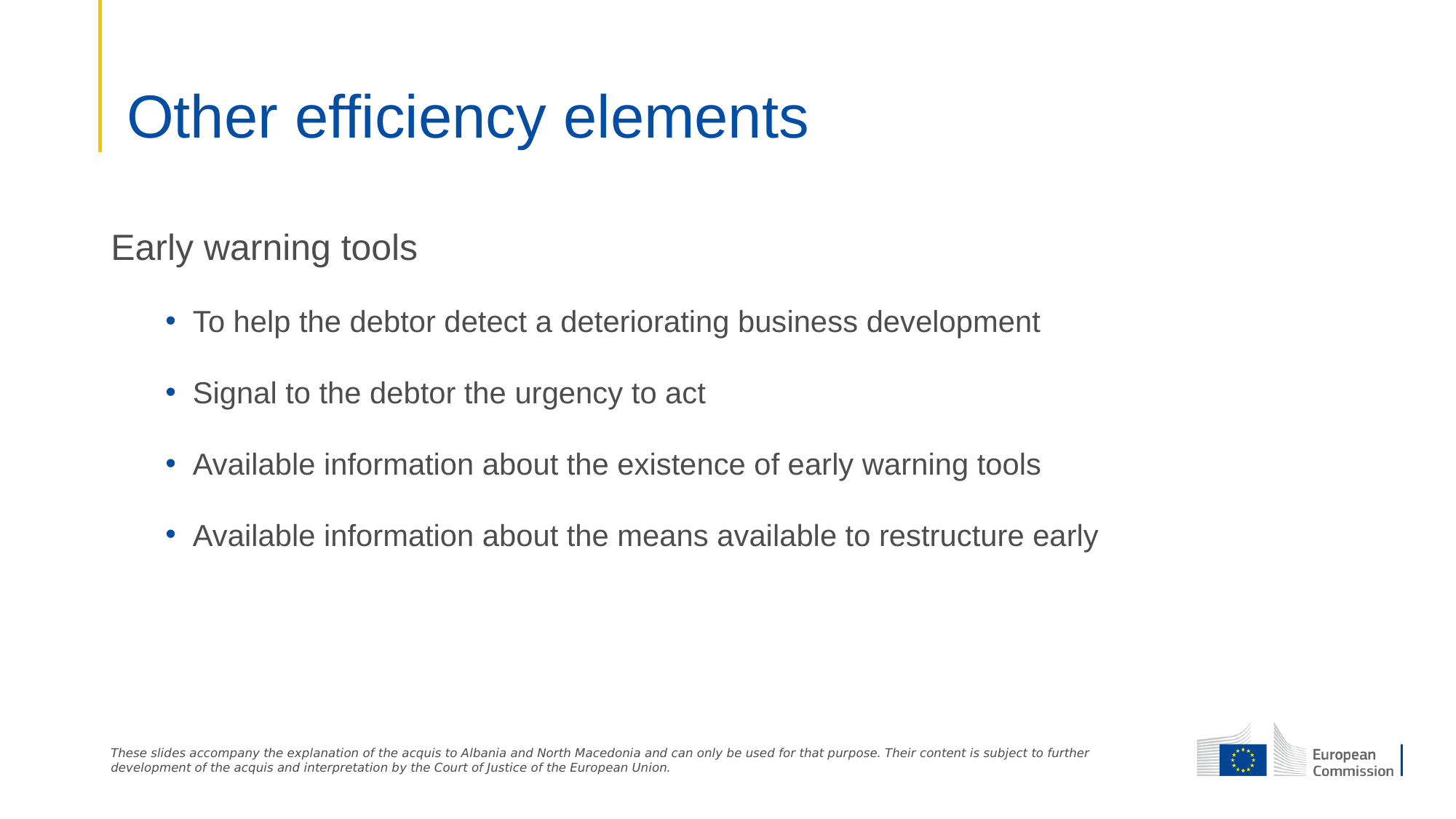

# Other efficiency elements
Early warning tools
To help the debtor detect a deteriorating business development
Signal to the debtor the urgency to act
Available information about the existence of early warning tools
Available information about the means available to restructure early